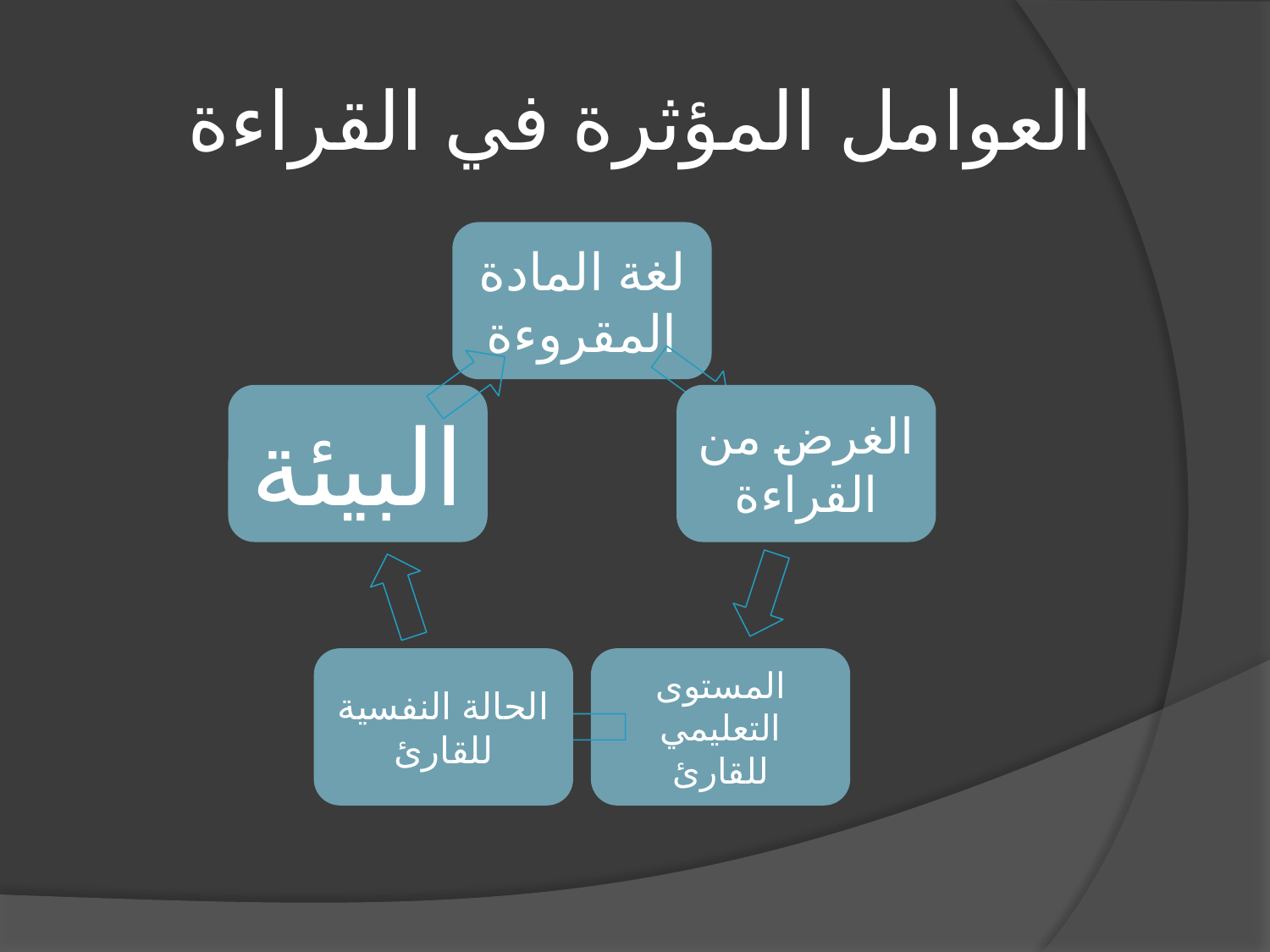

# العوامل المؤثرة في القراءة
لغة المادة المقروءة
المستوى التعليمي للقارئ
الحالة النفسية للقارئ
البيئة